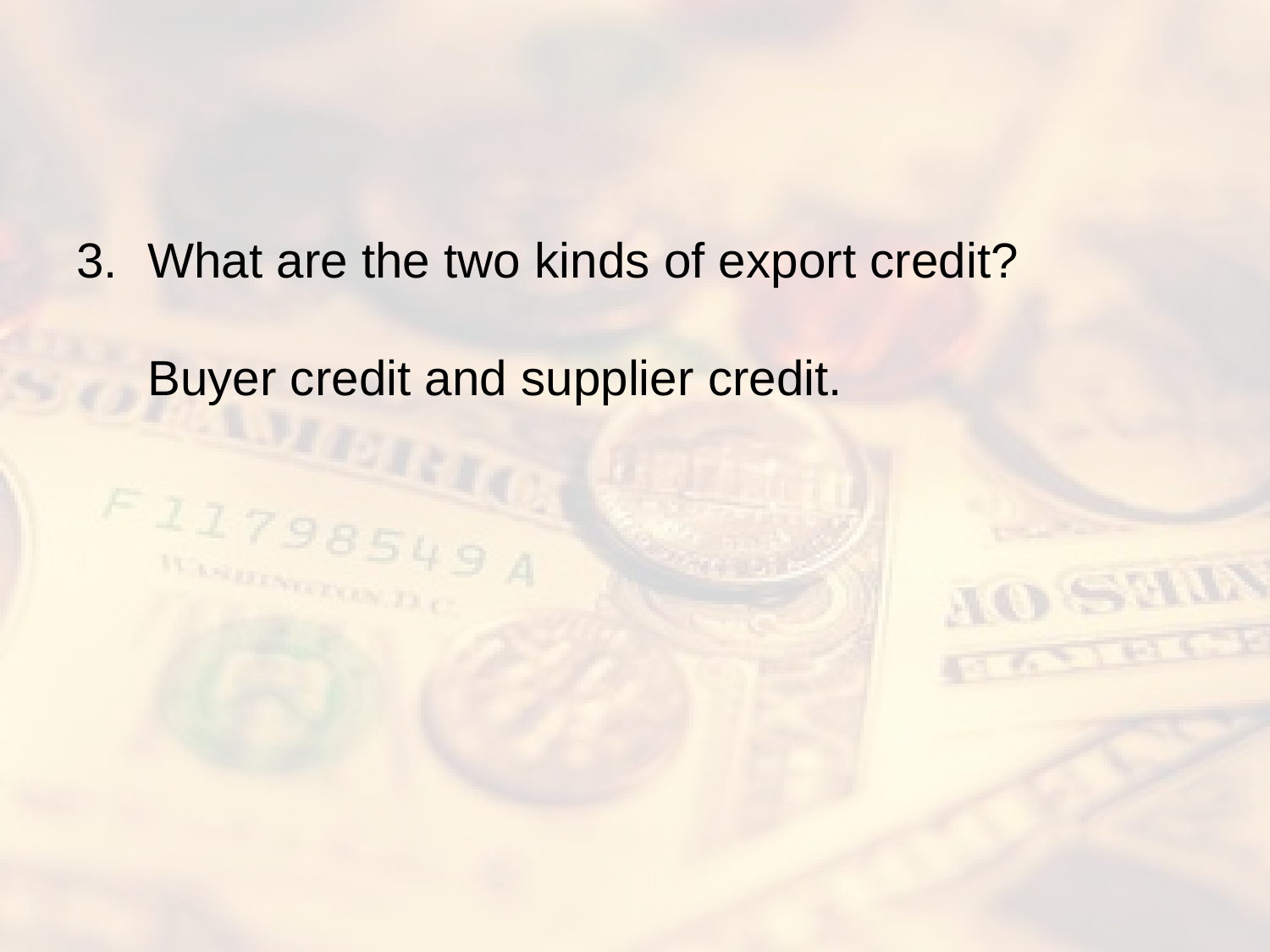

#
What are the two kinds of export credit?
Buyer credit and supplier credit.